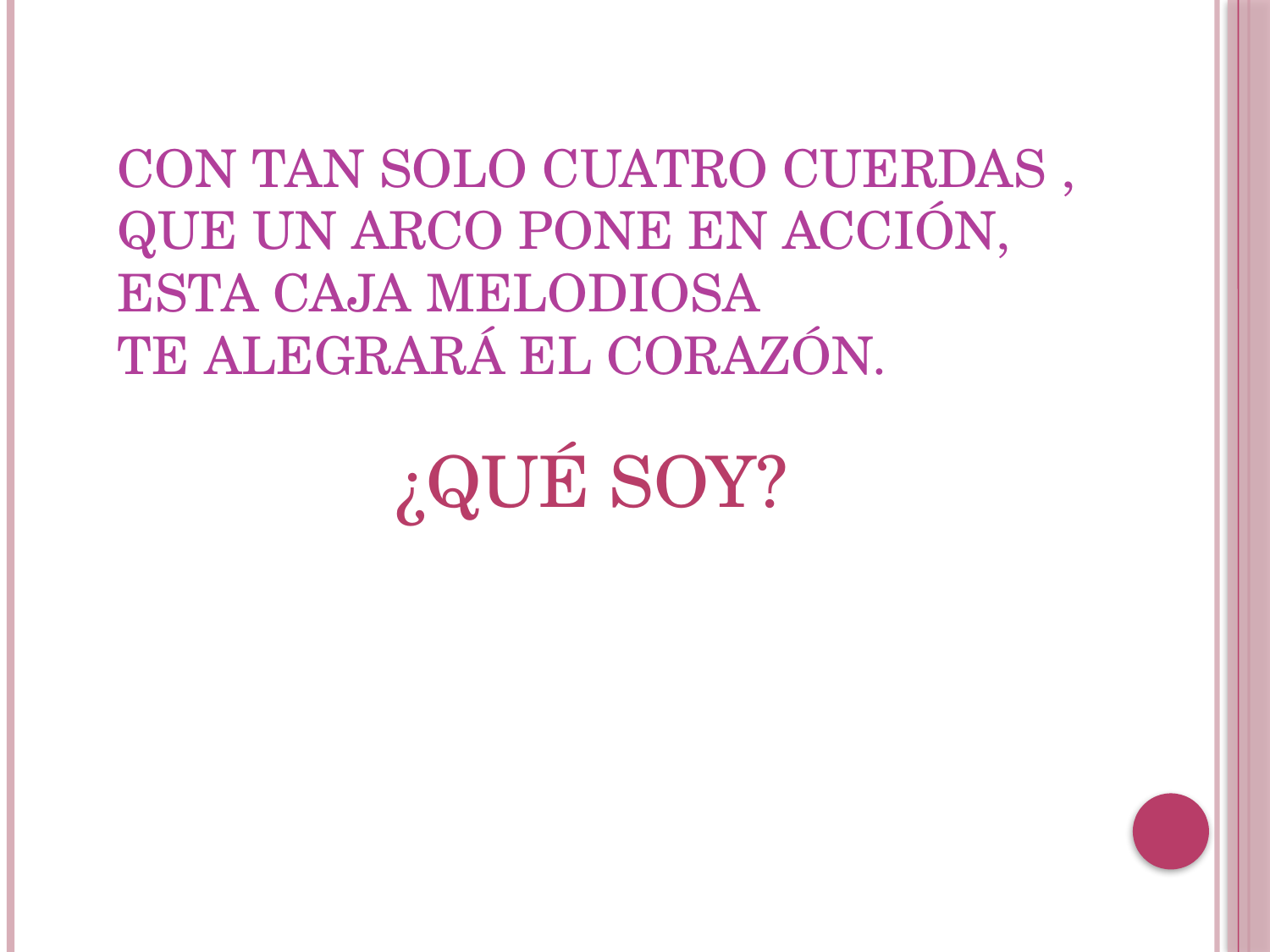

# Con tan solo cuatro cuerdas , que un arco pone en acción, esta caja melodiosa te alegrará el corazón. ¿QUÉ SOY?